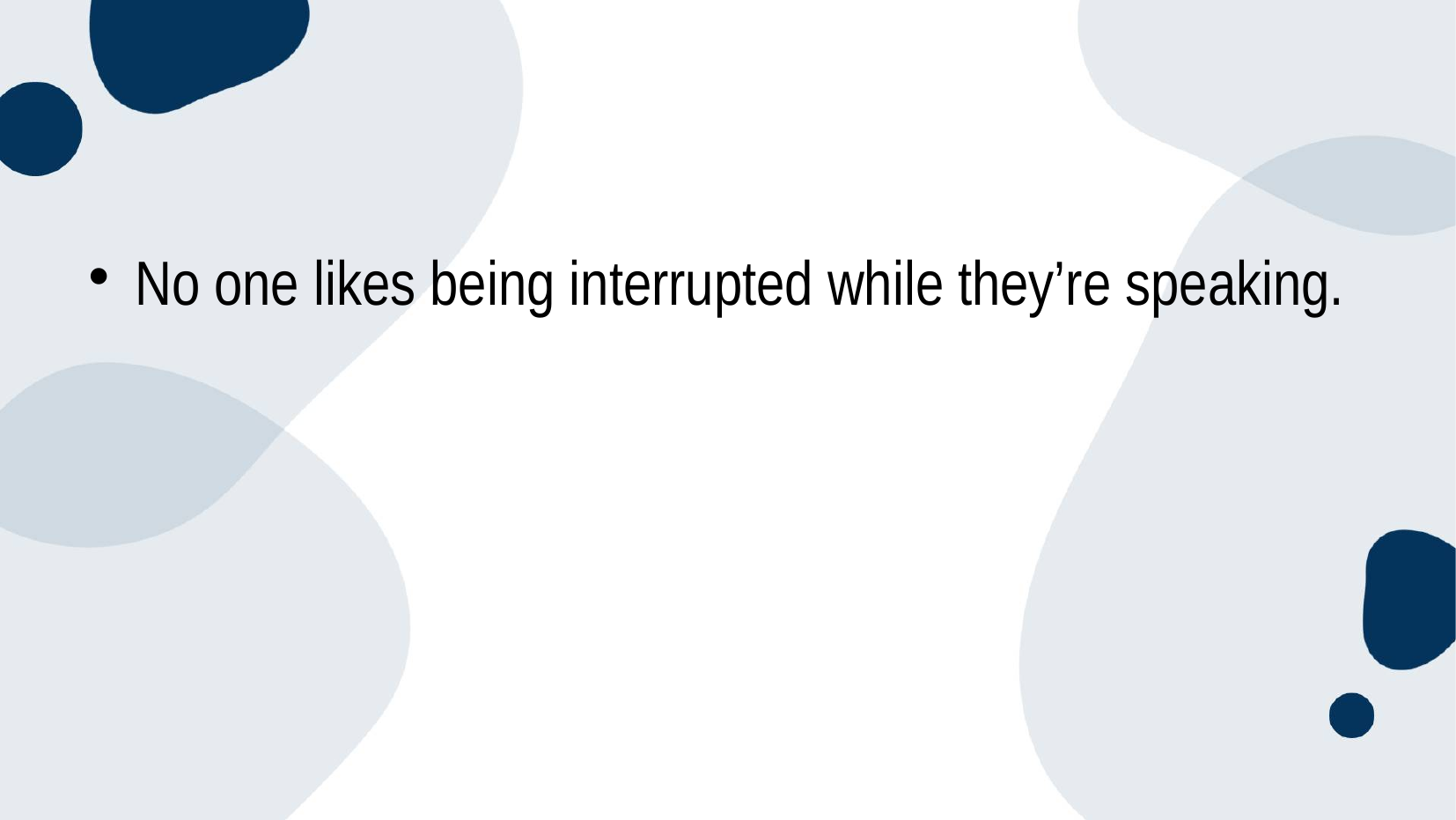

#
No one likes being interrupted while they’re speaking.